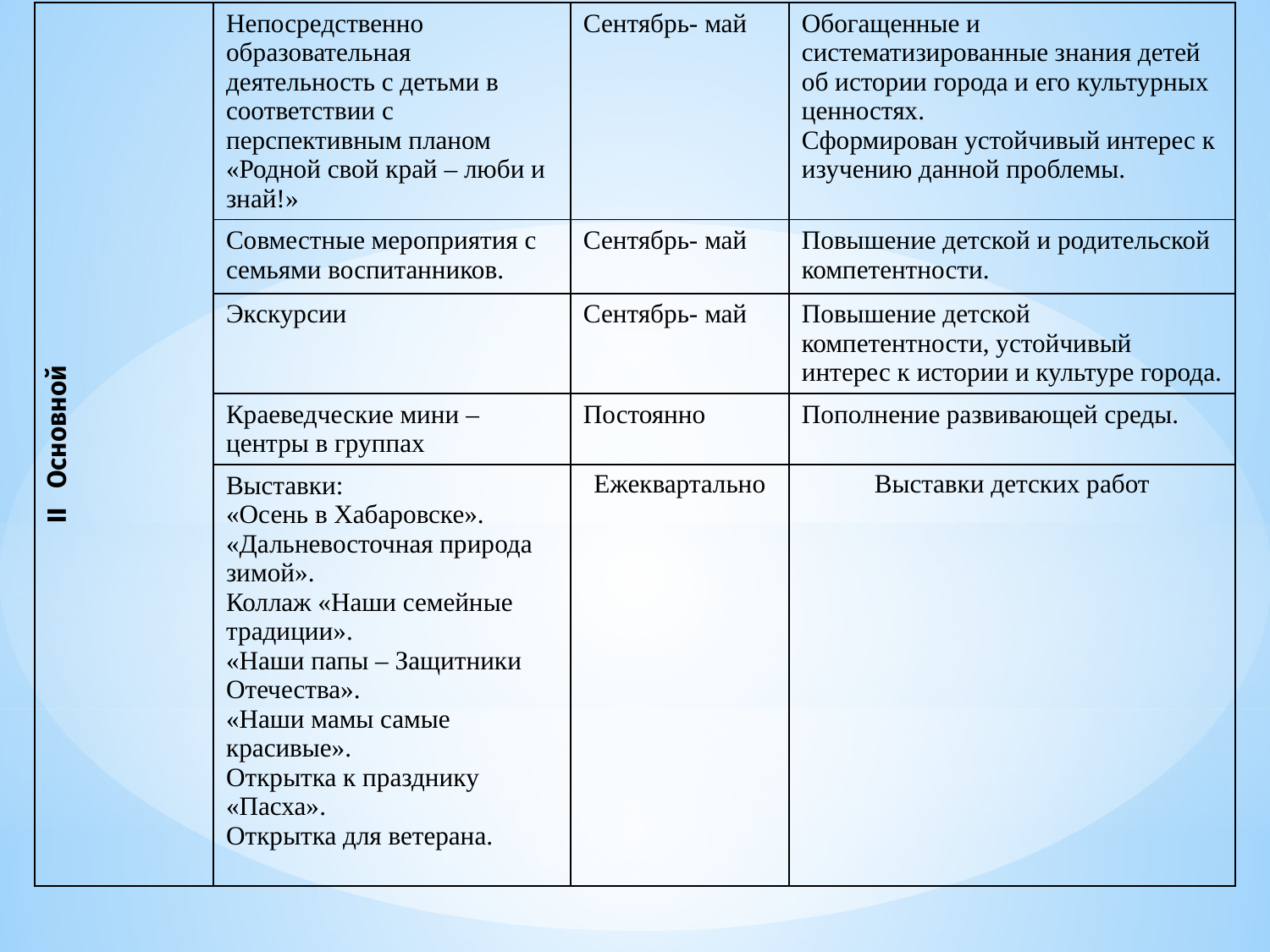

| II Основной | Непосредственно образовательная деятельность с детьми в соответствии с перспективным планом «Родной свой край – люби и знай!» | Сентябрь- май | Обогащенные и систематизированные знания детей об истории города и его культурных ценностях. Сформирован устойчивый интерес к изучению данной проблемы. |
| --- | --- | --- | --- |
|  | Совместные мероприятия с семьями воспитанников. | Сентябрь- май | Повышение детской и родительской компетентности. |
|  | Экскурсии | Сентябрь- май | Повышение детской компетентности, устойчивый интерес к истории и культуре города. |
|  | Краеведческие мини – центры в группах | Постоянно | Пополнение развивающей среды. |
|  | Выставки: «Осень в Хабаровске». «Дальневосточная природа зимой». Коллаж «Наши семейные традиции». «Наши папы – Защитники Отечества». «Наши мамы самые красивые». Открытка к празднику «Пасха». Открытка для ветерана. | Ежеквартально | Выставки детских работ |